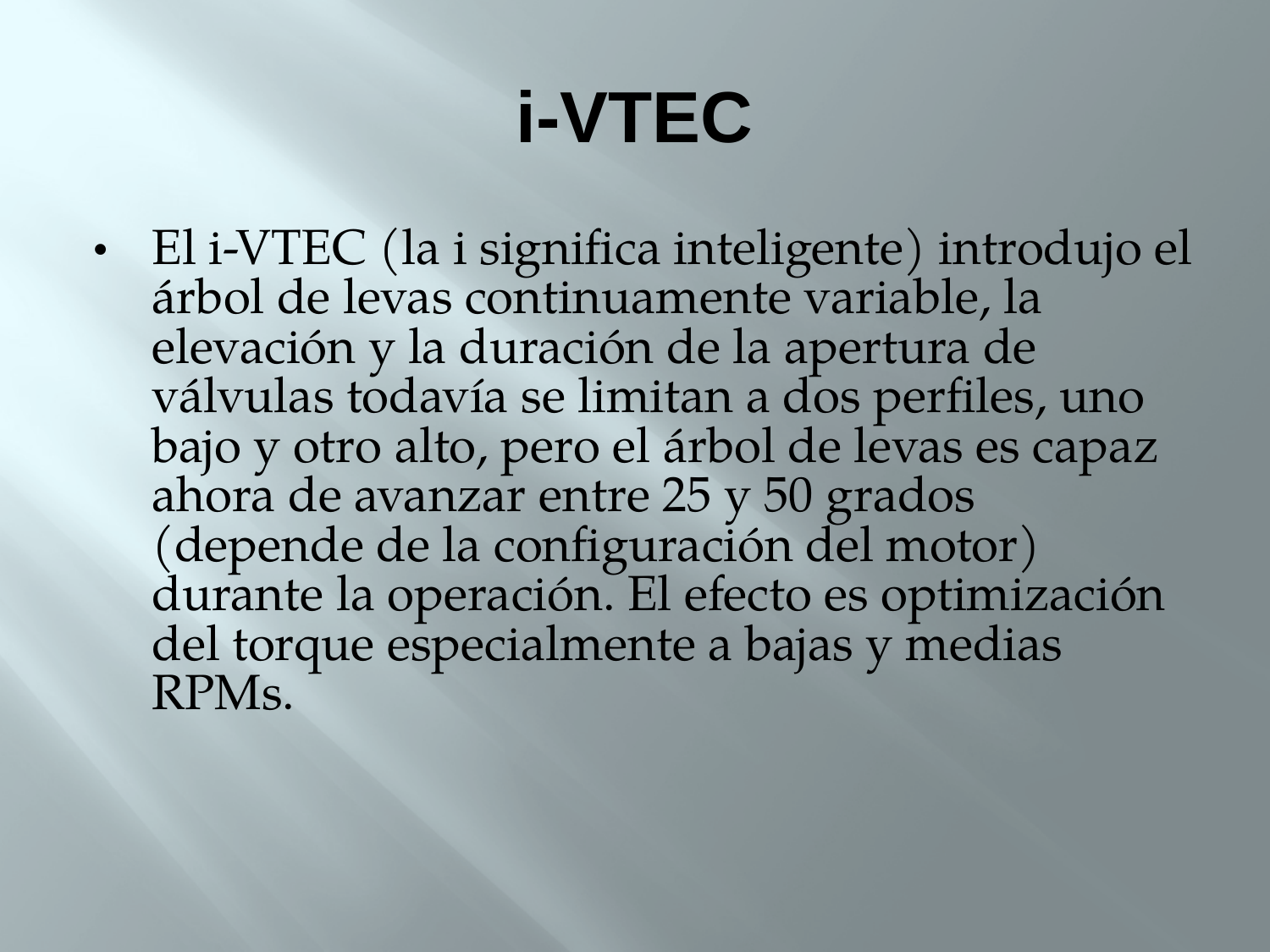

# i-VTEC
El i-VTEC (la i significa inteligente) introdujo el árbol de levas continuamente variable, la elevación y la duración de la apertura de válvulas todavía se limitan a dos perfiles, uno bajo y otro alto, pero el árbol de levas es capaz ahora de avanzar entre 25 y 50 grados (depende de la configuración del motor) durante la operación. El efecto es optimización del torque especialmente a bajas y medias RPMs.